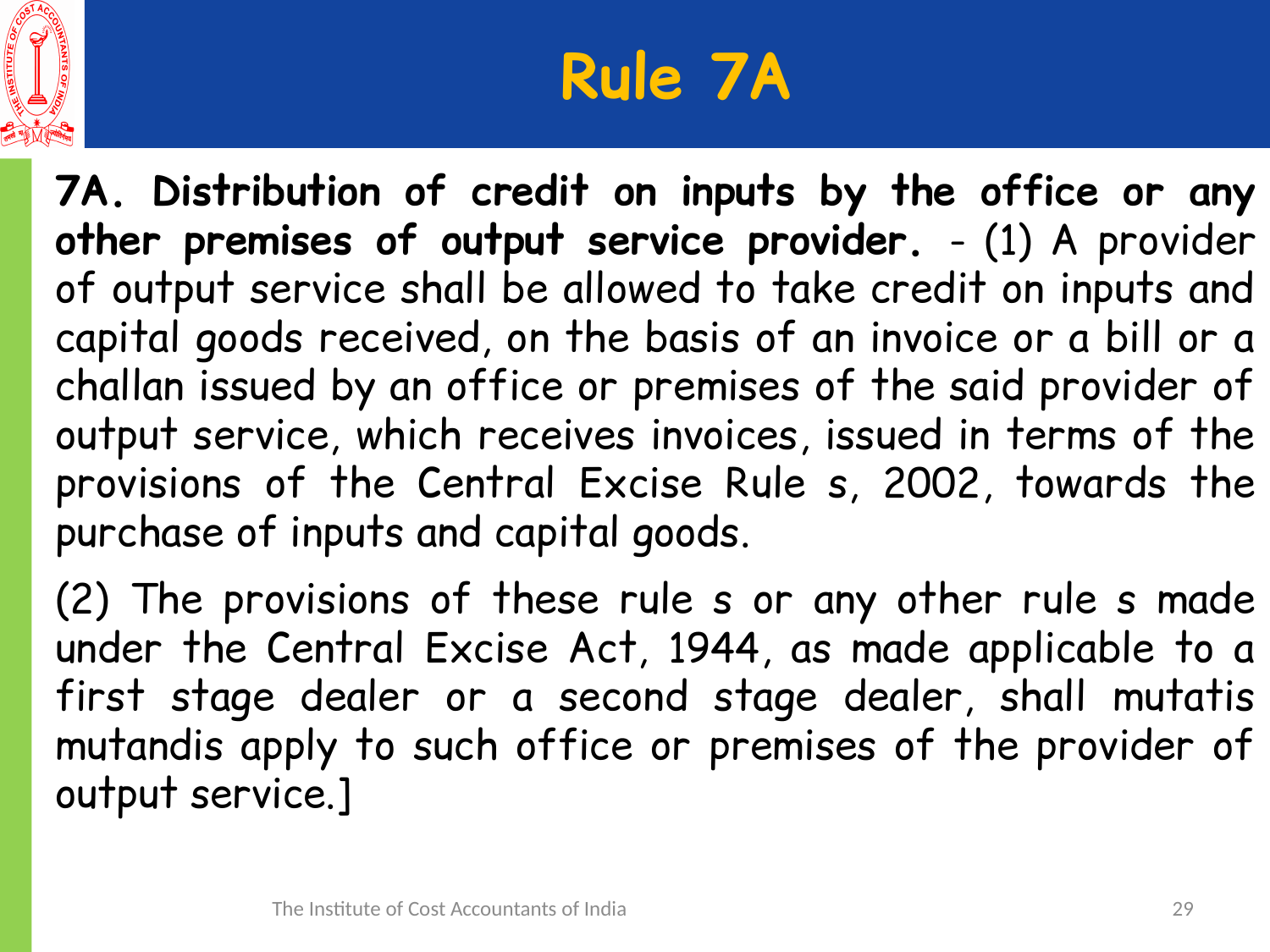

# Rule 7A
7A. Distribution of credit on inputs by the office or any other premises of output service provider. - (1) A provider of output service shall be allowed to take credit on inputs and capital goods received, on the basis of an invoice or a bill or a challan issued by an office or premises of the said provider of output service, which receives invoices, issued in terms of the provisions of the Central Excise Rule s, 2002, towards the purchase of inputs and capital goods.
(2) The provisions of these rule s or any other rule s made under the Central Excise Act, 1944, as made applicable to a first stage dealer or a second stage dealer, shall mutatis mutandis apply to such office or premises of the provider of output service.]

The Institute of Cost Accountants of India
29